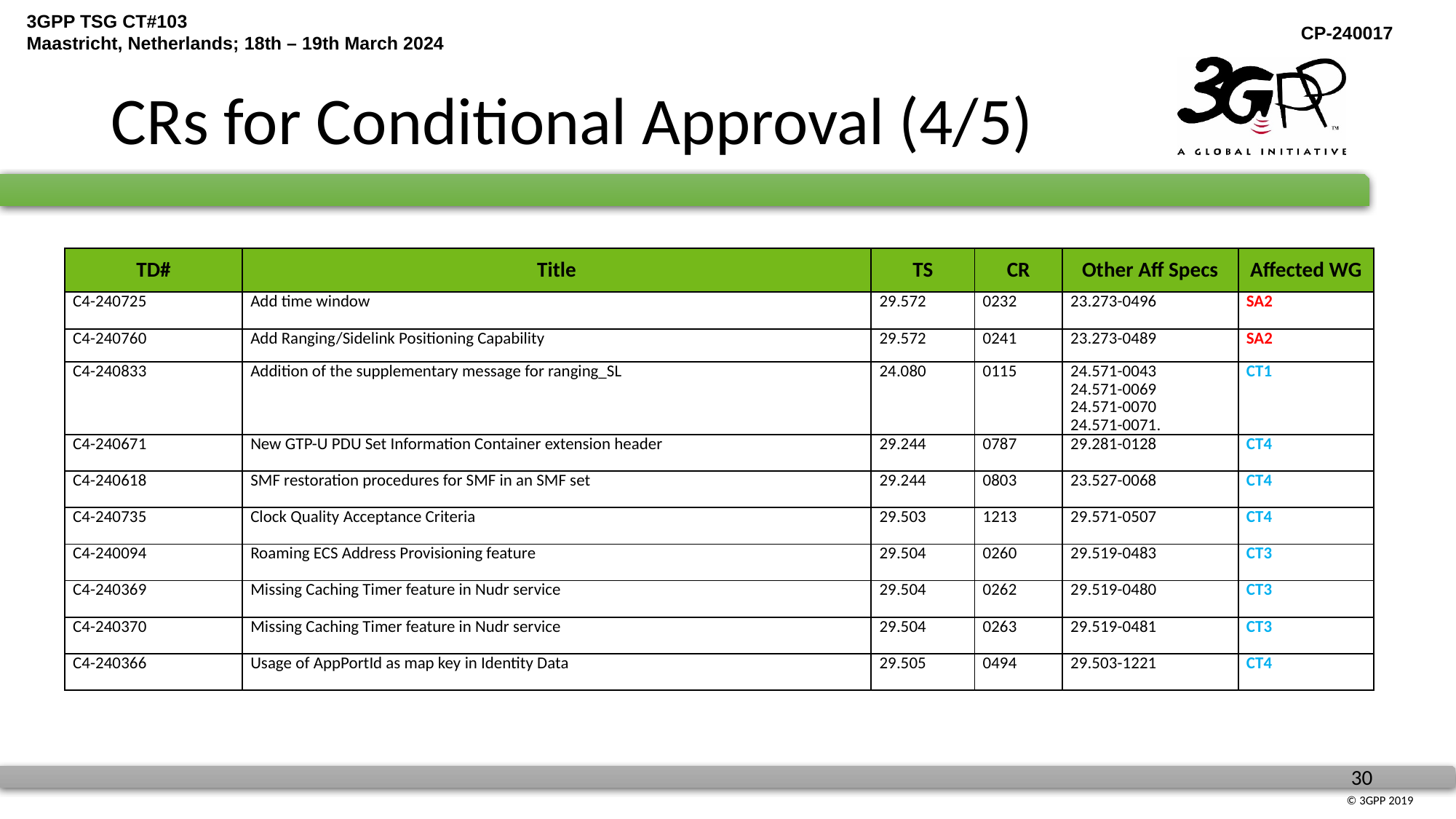

# CRs for Conditional Approval (4/5)
| TD# | Title | TS | CR | Other Aff Specs | Affected WG |
| --- | --- | --- | --- | --- | --- |
| C4-240725 | Add time window | 29.572 | 0232 | 23.273-0496 | SA2 |
| C4-240760 | Add Ranging/Sidelink Positioning Capability | 29.572 | 0241 | 23.273-0489 | SA2 |
| C4-240833 | Addition of the supplementary message for ranging\_SL | 24.080 | 0115 | 24.571-0043 24.571-0069 24.571-0070 24.571-0071. | CT1 |
| C4-240671 | New GTP-U PDU Set Information Container extension header | 29.244 | 0787 | 29.281-0128 | CT4 |
| C4-240618 | SMF restoration procedures for SMF in an SMF set | 29.244 | 0803 | 23.527-0068 | CT4 |
| C4-240735 | Clock Quality Acceptance Criteria | 29.503 | 1213 | 29.571-0507 | CT4 |
| C4-240094 | Roaming ECS Address Provisioning feature | 29.504 | 0260 | 29.519-0483 | CT3 |
| C4-240369 | Missing Caching Timer feature in Nudr service | 29.504 | 0262 | 29.519-0480 | CT3 |
| C4-240370 | Missing Caching Timer feature in Nudr service | 29.504 | 0263 | 29.519-0481 | CT3 |
| C4-240366 | Usage of AppPortId as map key in Identity Data | 29.505 | 0494 | 29.503-1221 | CT4 |